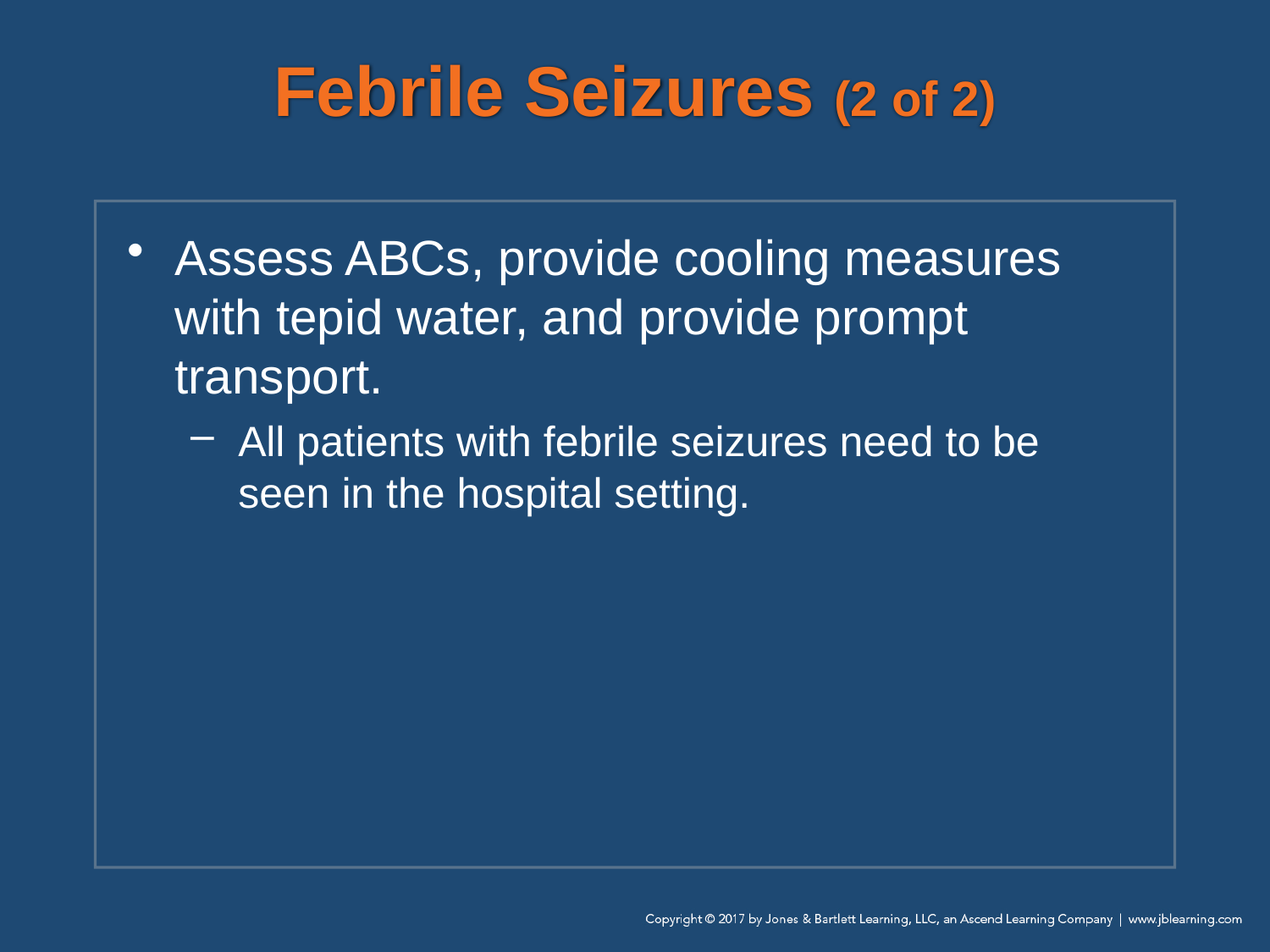

# Febrile Seizures (2 of 2)
Assess ABCs, provide cooling measures with tepid water, and provide prompt transport.
All patients with febrile seizures need to be seen in the hospital setting.